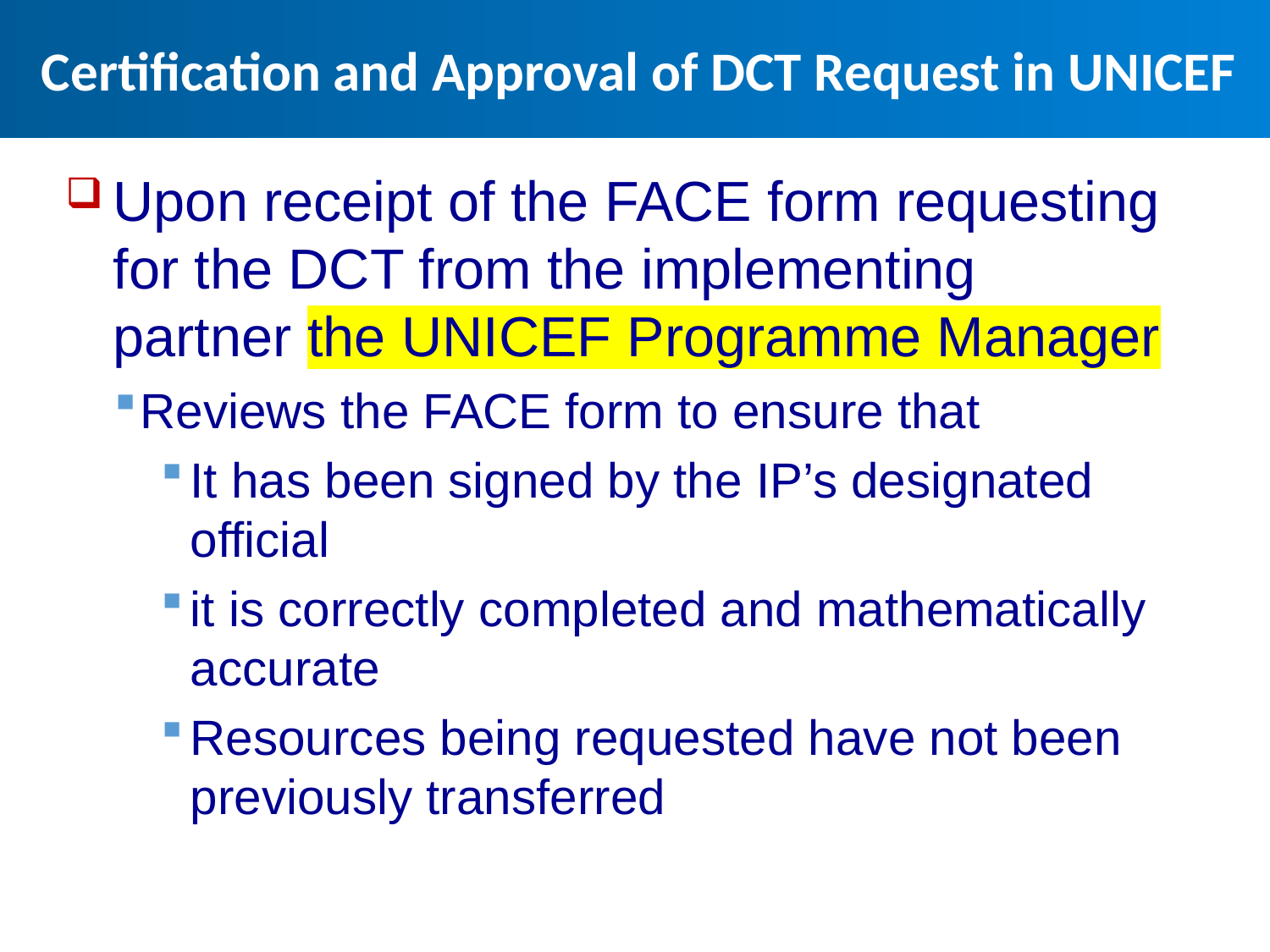

# Certification and Approval of DCT Request in UNICEF
Upon receipt of the FACE form requesting for the DCT from the implementing partner the UNICEF Programme Manager
Reviews the FACE form to ensure that
It has been signed by the IP’s designated official
it is correctly completed and mathematically accurate
Resources being requested have not been previously transferred